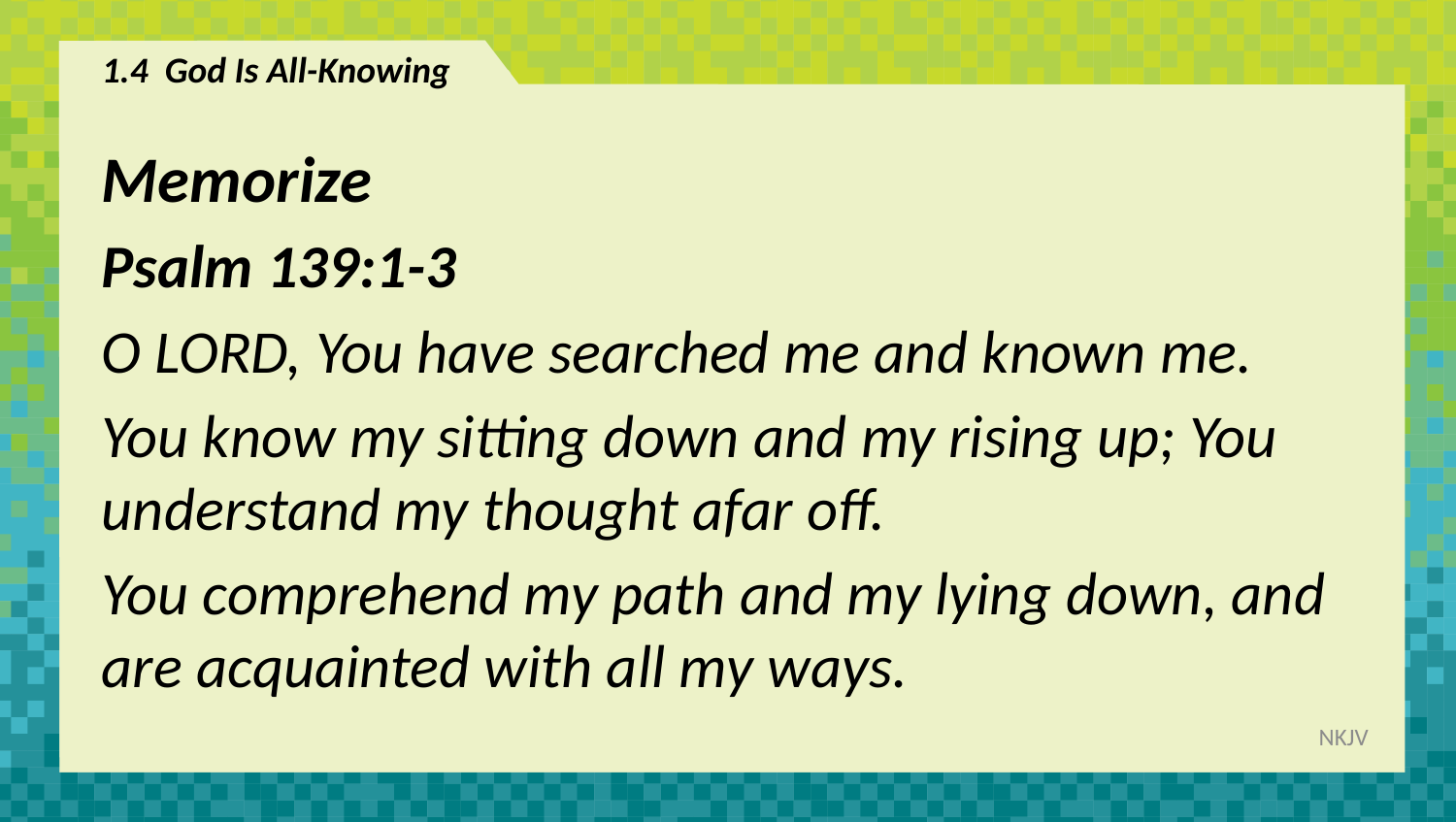

# 1.4  God Is All-Knowing
Memorize
Psalm 139:1-3
O LORD, You have searched me and known me.
You know my sitting down and my rising up; You understand my thought afar off.
You comprehend my path and my lying down, and are acquainted with all my ways.
NKJV